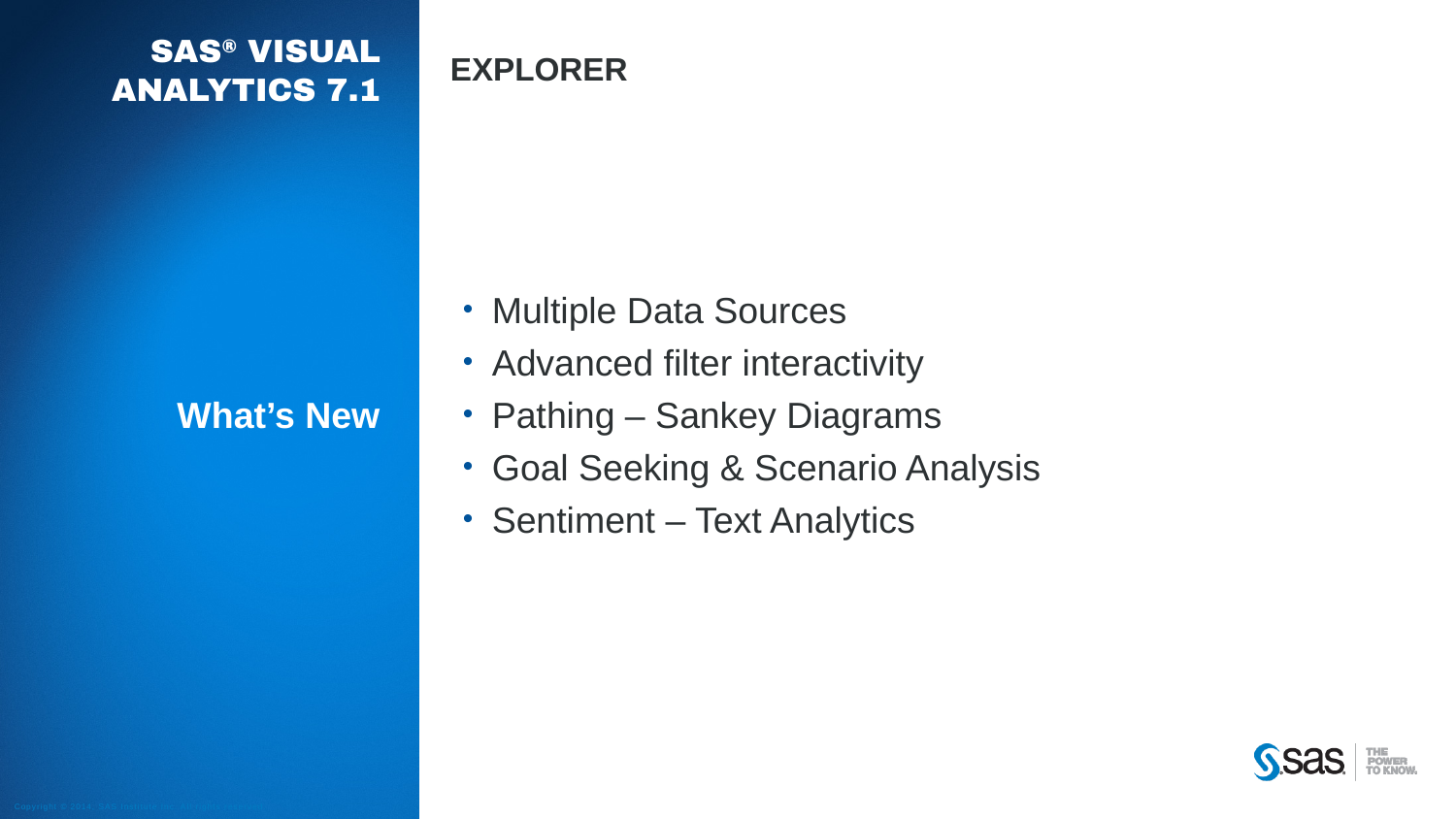

# SAS® Visual Analytics 7.1
Explorer
Multiple Data Sources
Advanced filter interactivity
Pathing – Sankey Diagrams
Goal Seeking & Scenario Analysis
Sentiment – Text Analytics
What’s New